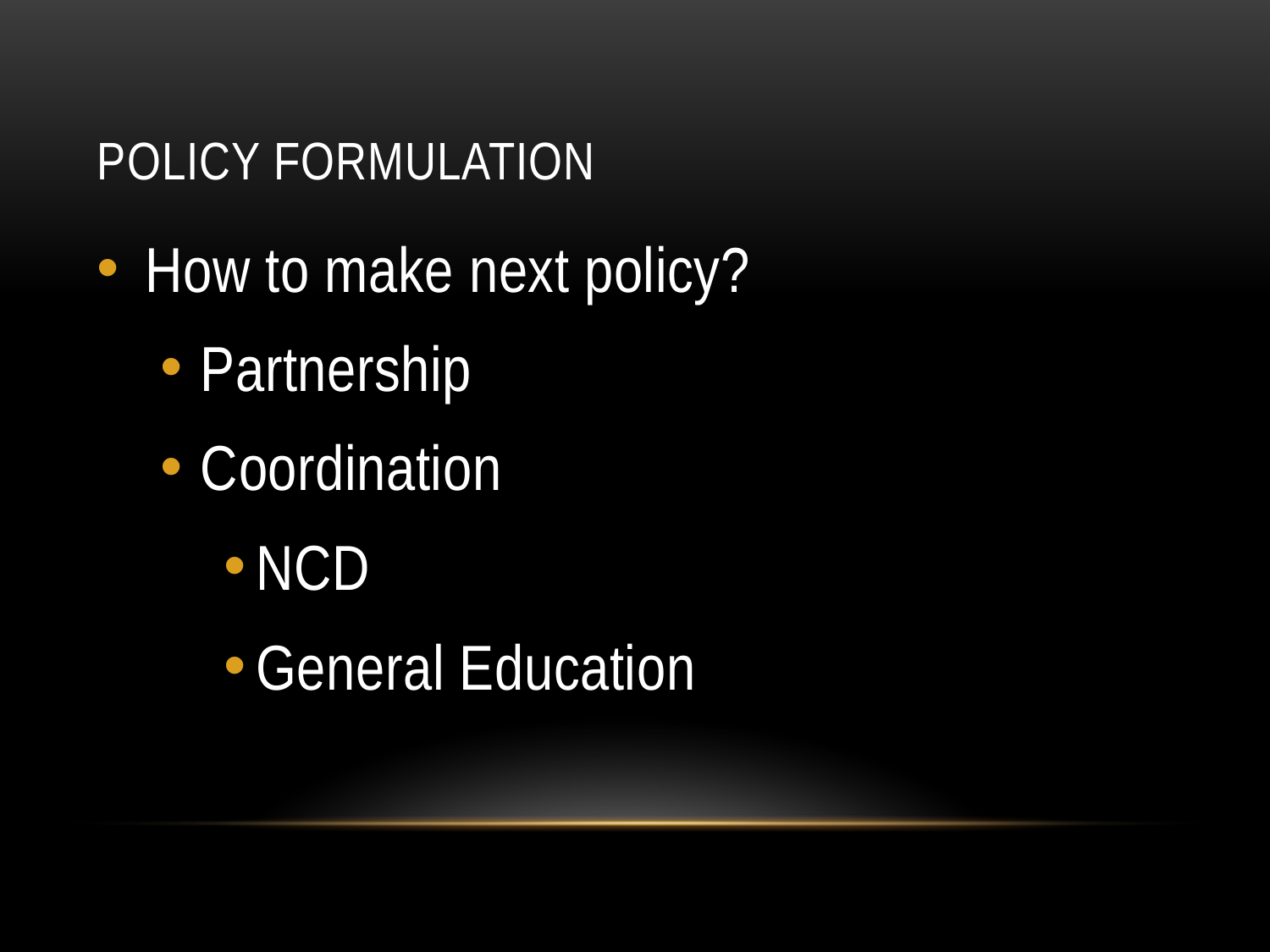

# Policy Formulation
How to make next policy?
Partnership
Coordination
NCD
General Education